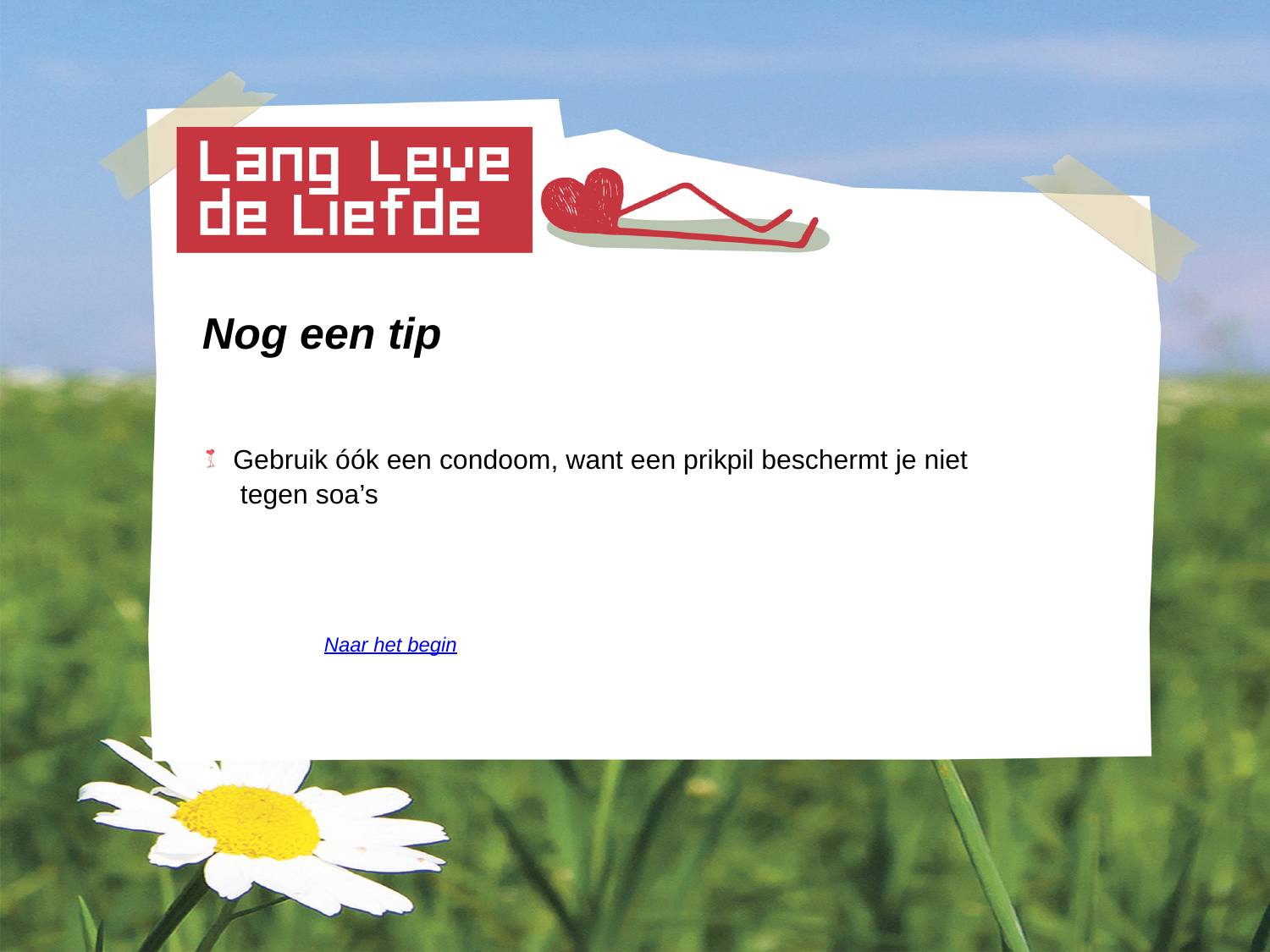

Nog een tip

  Gebruik óók een condoom, want een prikpil beschermt je niet
     tegen soa’s

										Naar het begin